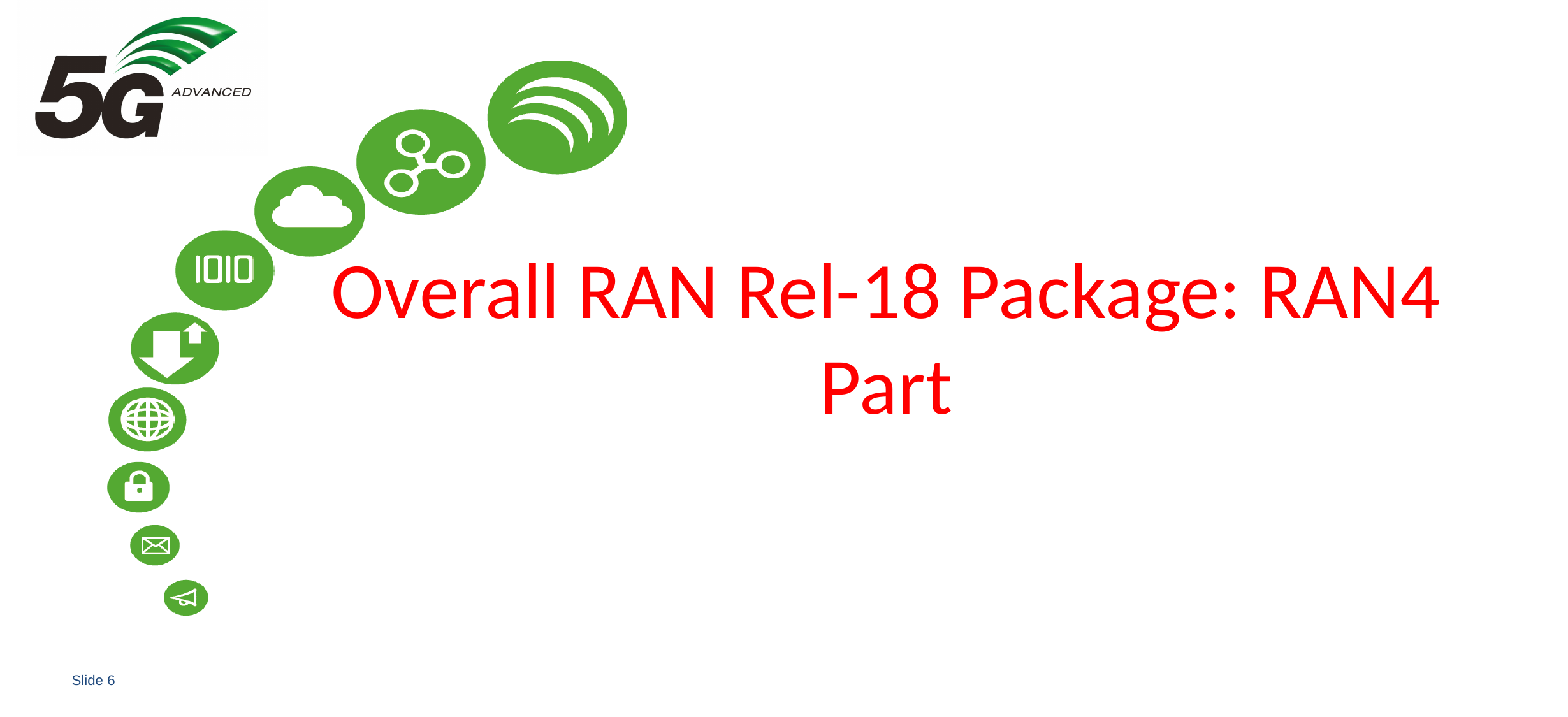

# Overall RAN Rel-18 Package: RAN4 Part